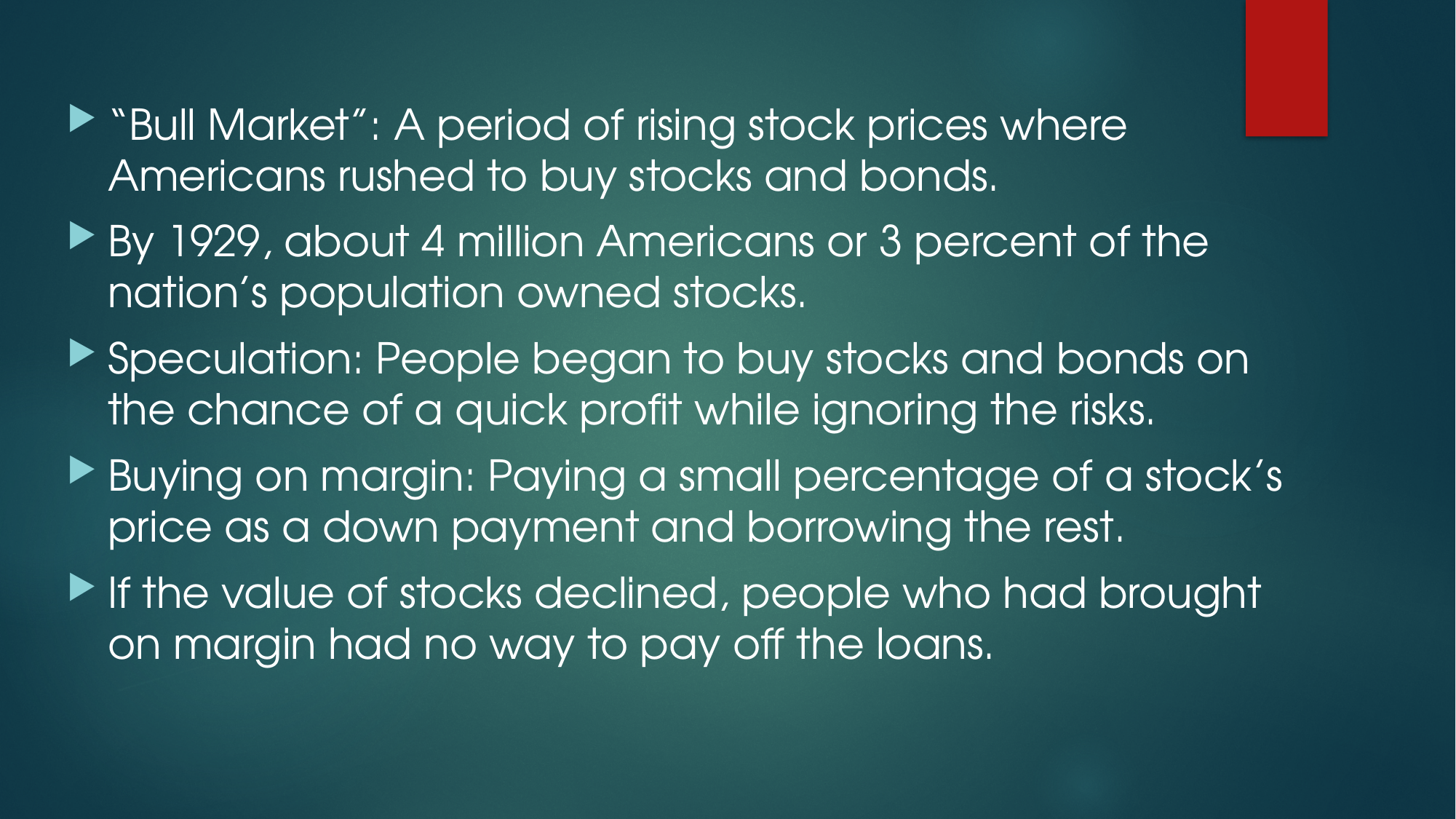

“Bull Market”: A period of rising stock prices where Americans rushed to buy stocks and bonds.
By 1929, about 4 million Americans or 3 percent of the nation’s population owned stocks.
Speculation: People began to buy stocks and bonds on the chance of a quick profit while ignoring the risks.
Buying on margin: Paying a small percentage of a stock’s price as a down payment and borrowing the rest.
If the value of stocks declined, people who had brought on margin had no way to pay off the loans.